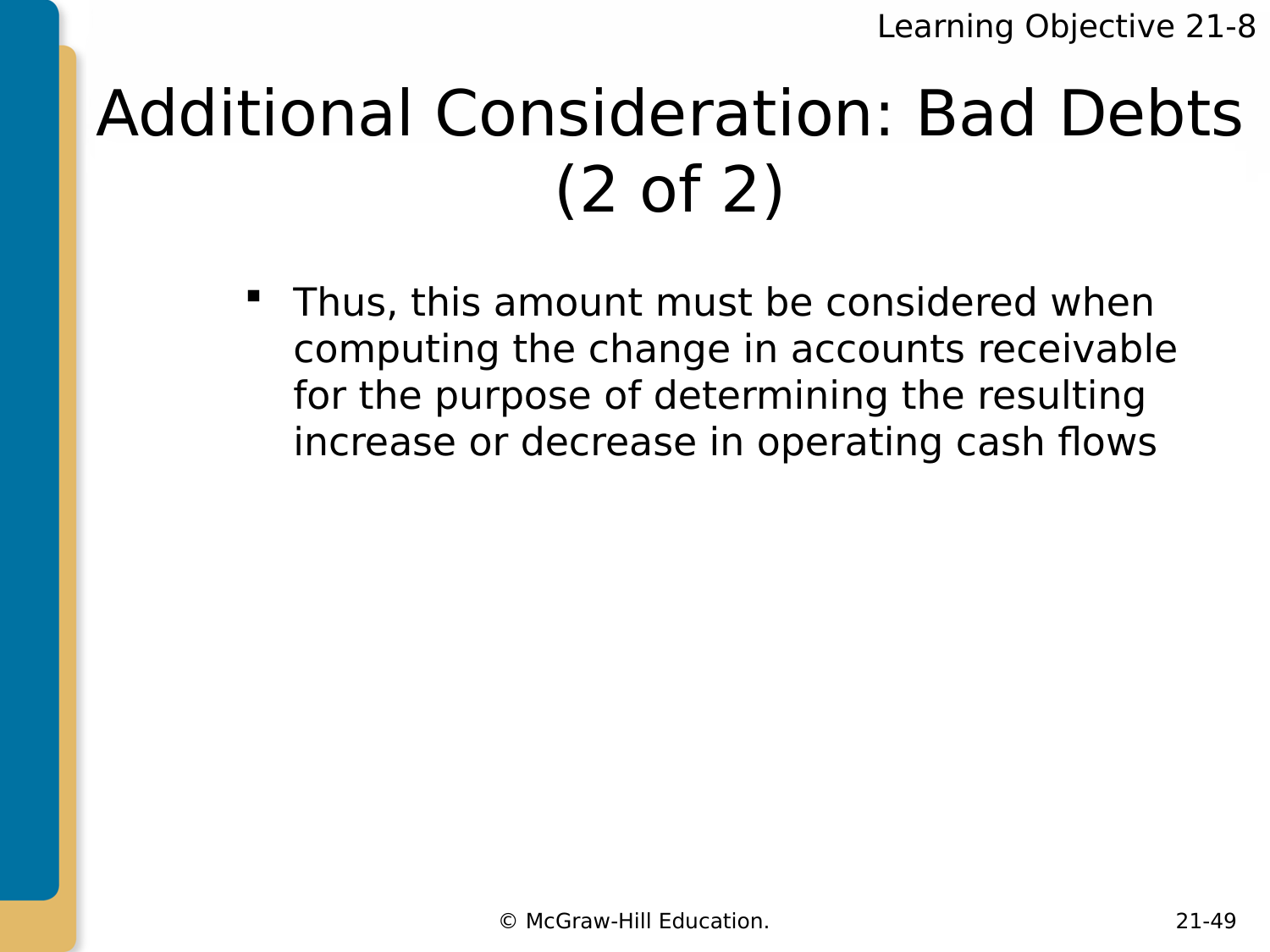

Learning Objective 21-8
# Additional Consideration: Bad Debts (2 of 2)
Thus, this amount must be considered when computing the change in accounts receivable for the purpose of determining the resulting increase or decrease in operating cash flows